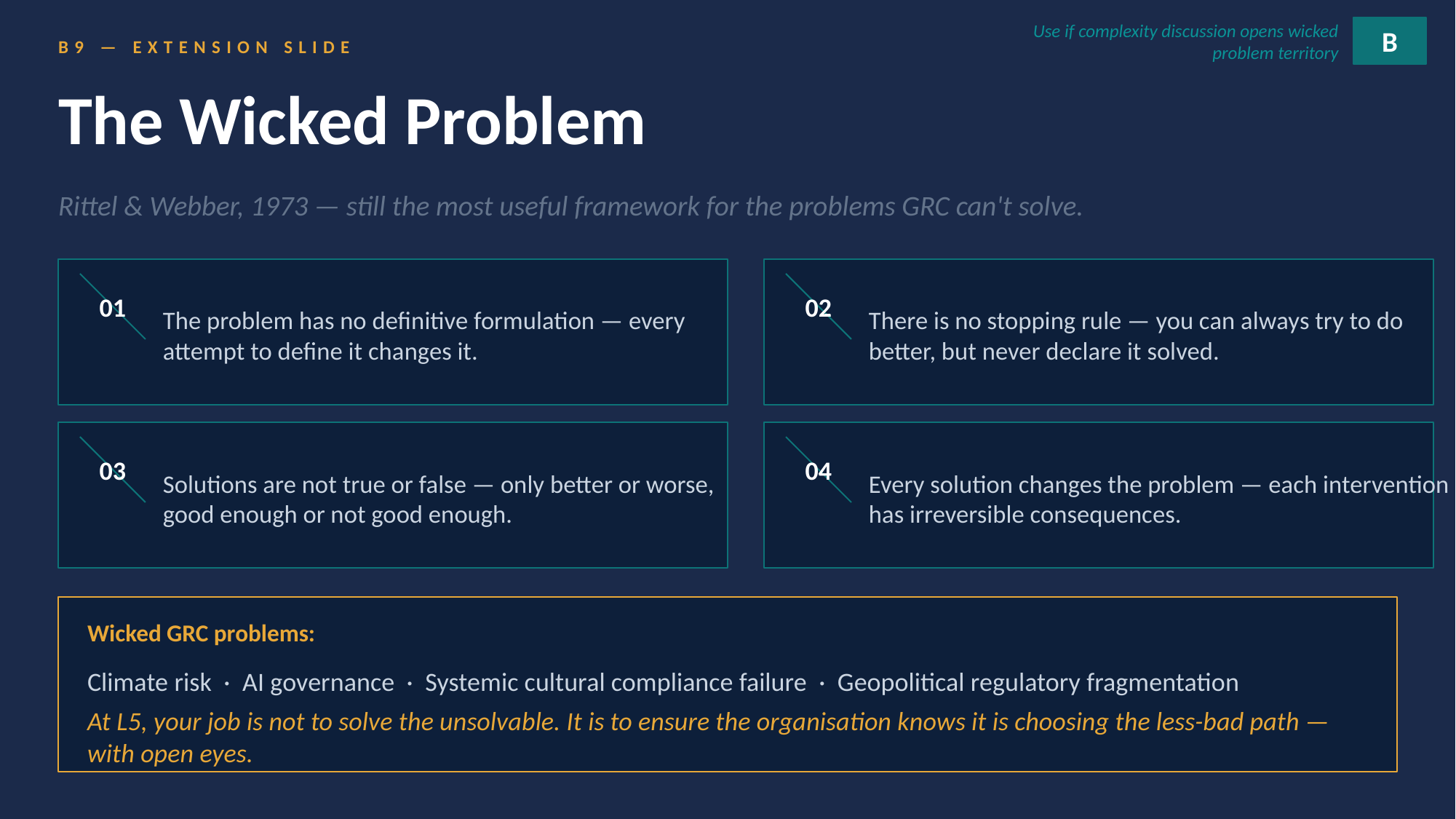

B
Use if complexity discussion opens wicked problem territory
B9 — EXTENSION SLIDE
The Wicked Problem
Rittel & Webber, 1973 — still the most useful framework for the problems GRC can't solve.

The problem has no definitive formulation — every attempt to define it changes it.
There is no stopping rule — you can always try to do better, but never declare it solved.

01

02

Solutions are not true or false — only better or worse, good enough or not good enough.
Every solution changes the problem — each intervention has irreversible consequences.

03

04

Wicked GRC problems:
Climate risk  ·  AI governance  ·  Systemic cultural compliance failure  ·  Geopolitical regulatory fragmentation
At L5, your job is not to solve the unsolvable. It is to ensure the organisation knows it is choosing the less-bad path — with open eyes.